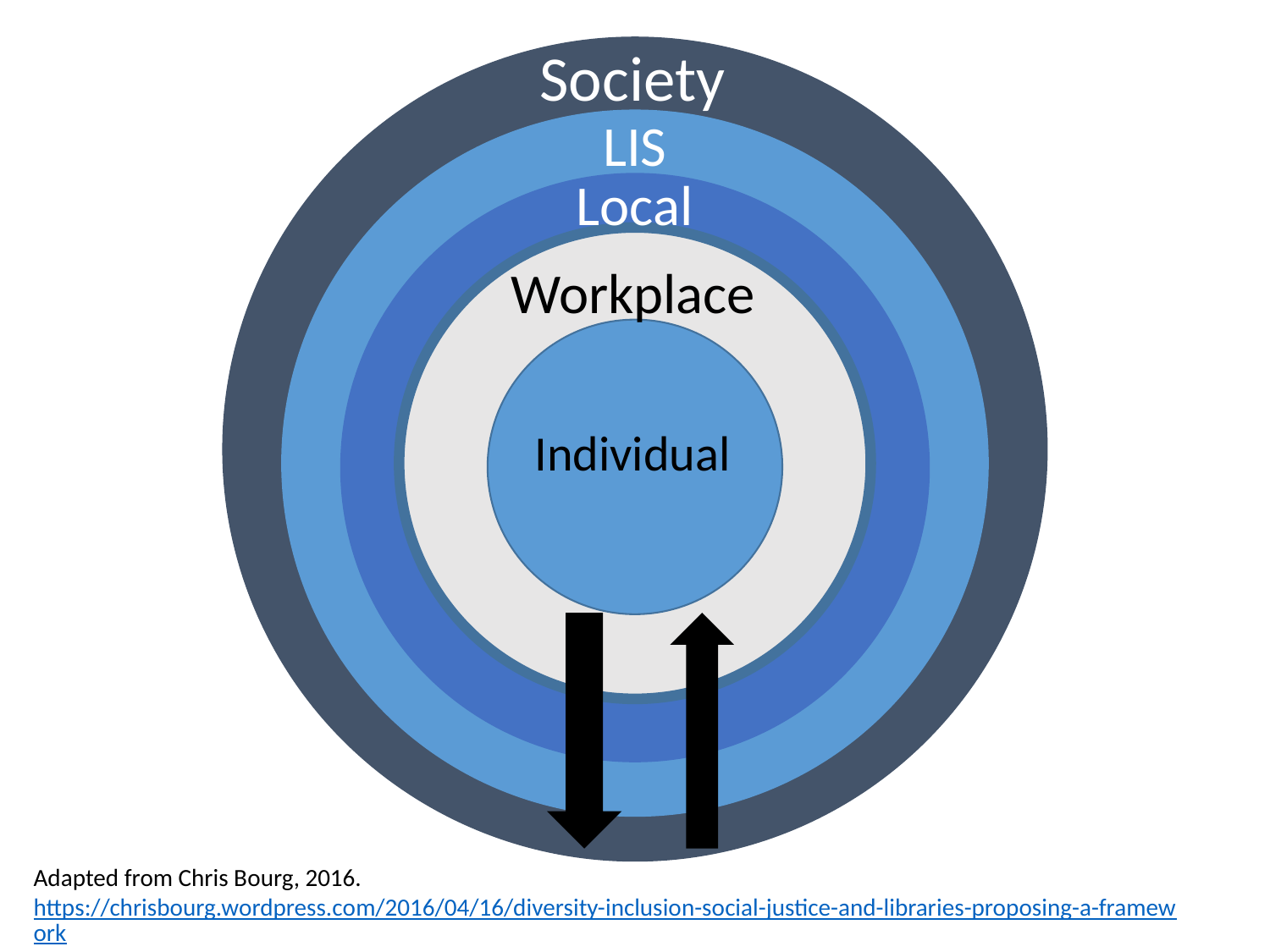

Society

LIS

Local

Workplace

Individual

Adapted from Chris Bourg, 2016. https://chrisbourg.wordpress.com/2016/04/16/diversity-inclusion-social-justice-and-libraries-proposing-a-framework/